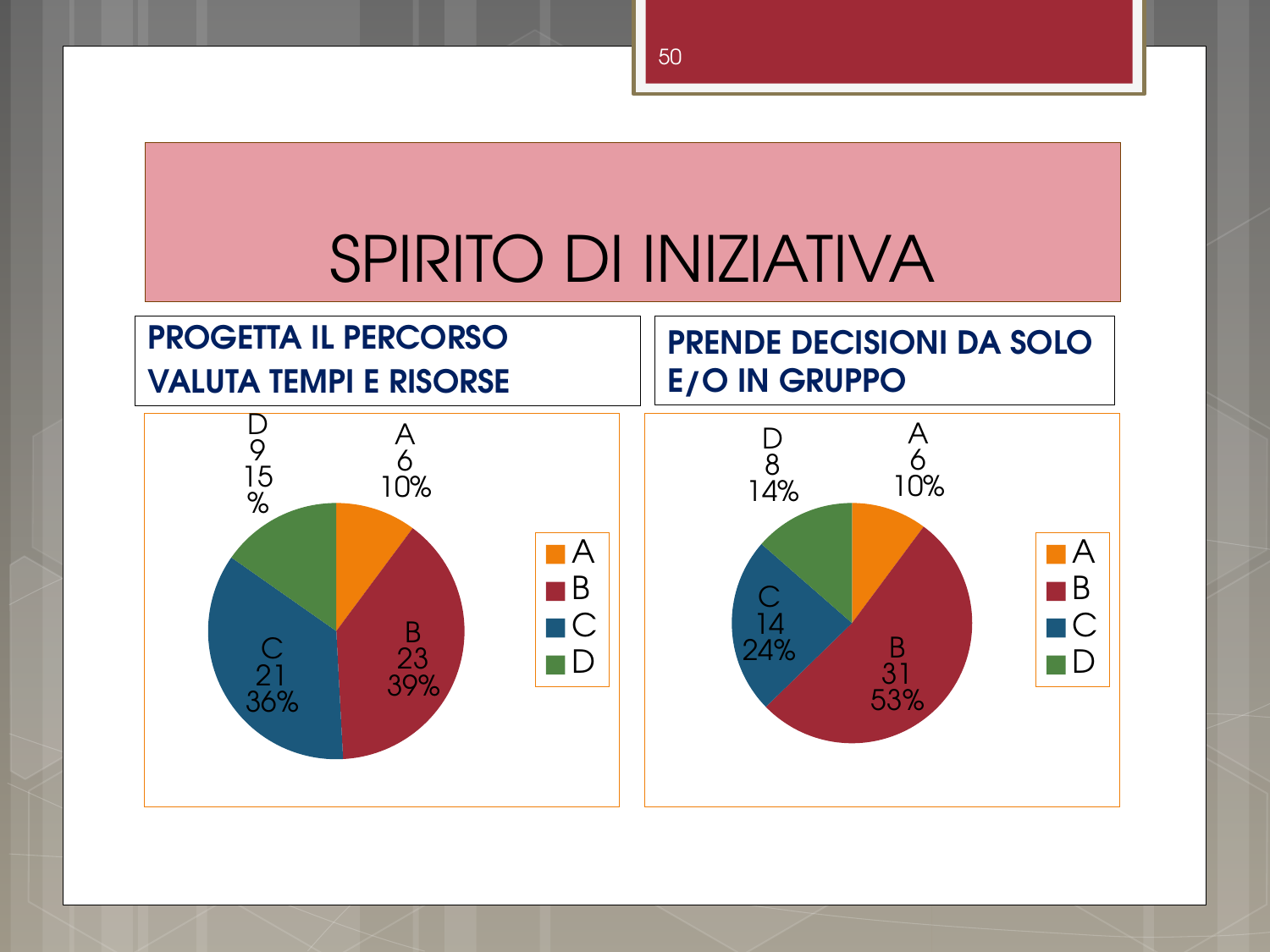

50
# SPIRITO DI INIZIATIVA
PROGETTA IL PERCORSO
VALUTA TEMPI E RISORSE
PRENDE DECISIONI DA SOLO E/O IN GRUPPO

### Chart

| Category | Vendite |
|---|---|
| A | 6.0 |
| B | 23.0 |
| C | 21.0 |
| D | 9.0 |

### Chart

| Category | Vendite |
|---|---|
| A | 6.0 |
| B | 31.0 |
| C | 14.0 |
| D | 8.0 |